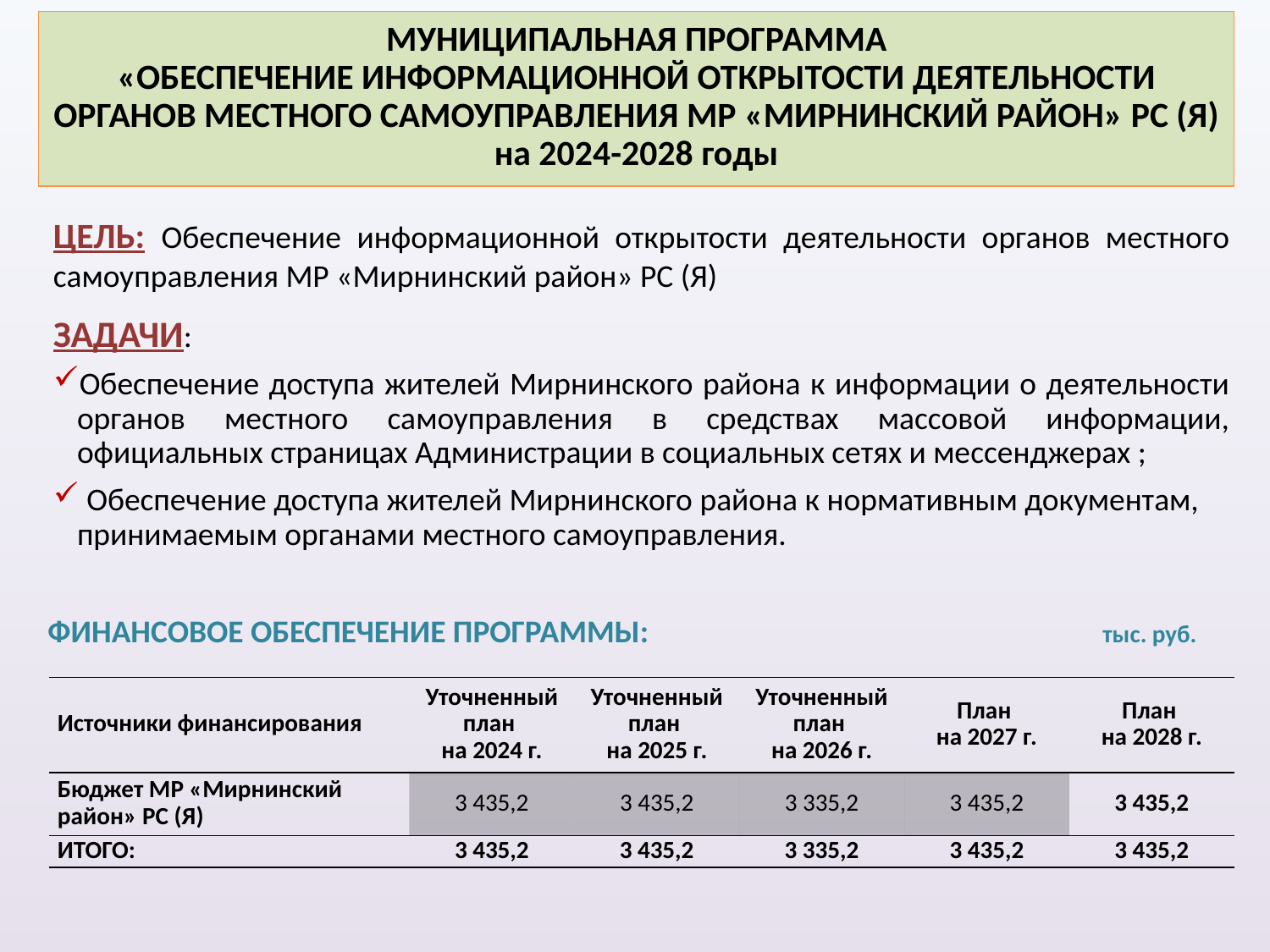

# МУНИЦИПАЛЬНАЯ ПРОГРАММА «ОБЕСПЕЧЕНИЕ ИНФОРМАЦИОННОЙ ОТКРЫТОСТИ ДЕЯТЕЛЬНОСТИ ОРГАНОВ МЕСТНОГО САМОУПРАВЛЕНИЯ МР «МИРНИНСКИЙ РАЙОН» РС (Я) на 2024-2028 годы
ЦЕЛЬ: Обеспечение информационной открытости деятельности органов местного самоуправления МР «Мирнинский район» РС (Я)
ЗАДАЧИ:
Обеспечение доступа жителей Мирнинского района к информации о деятельности органов местного самоуправления в средствах массовой информации, официальных страницах Администрации в социальных сетях и мессенджерах ;
 Обеспечение доступа жителей Мирнинского района к нормативным документам, принимаемым органами местного самоуправления.
ФИНАНСОВОЕ ОБЕСПЕЧЕНИЕ ПРОГРАММЫ:                                                               тыс. руб.
| Источники финансирования | Уточненный план на 2024 г. | Уточненный план на 2025 г. | Уточненный план на 2026 г. | План на 2027 г. | План на 2028 г. |
| --- | --- | --- | --- | --- | --- |
| Бюджет МР «Мирнинский район» РС (Я) | 3 435,2 | 3 435,2 | 3 335,2 | 3 435,2 | 3 435,2 |
| ИТОГО: | 3 435,2 | 3 435,2 | 3 335,2 | 3 435,2 | 3 435,2 |